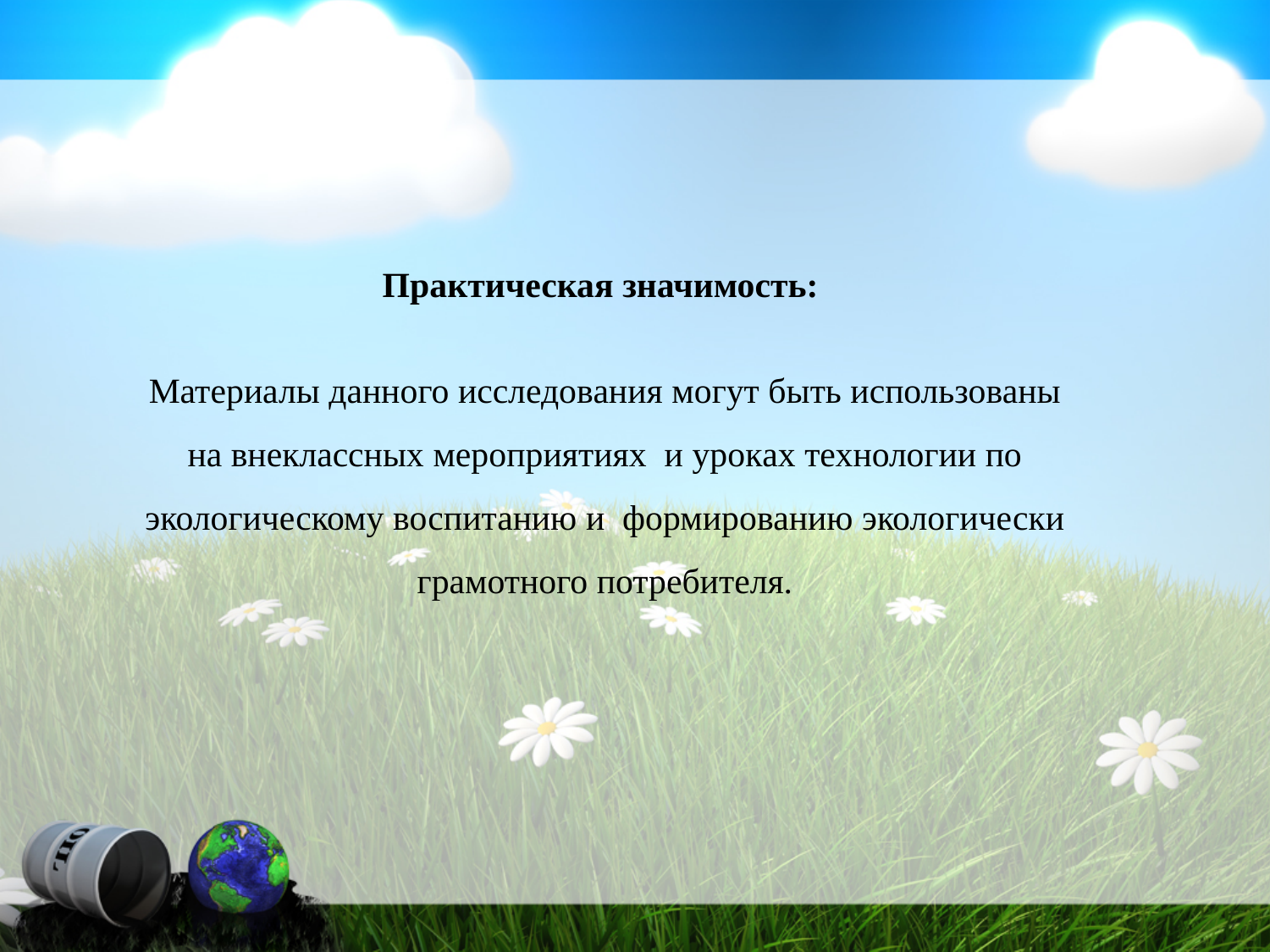

Практическая значимость:

Материалы данного исследования могут быть использованы на внеклассных мероприятиях  и уроках технологии по экологическому воспитанию и  формированию экологически грамотного потребителя.